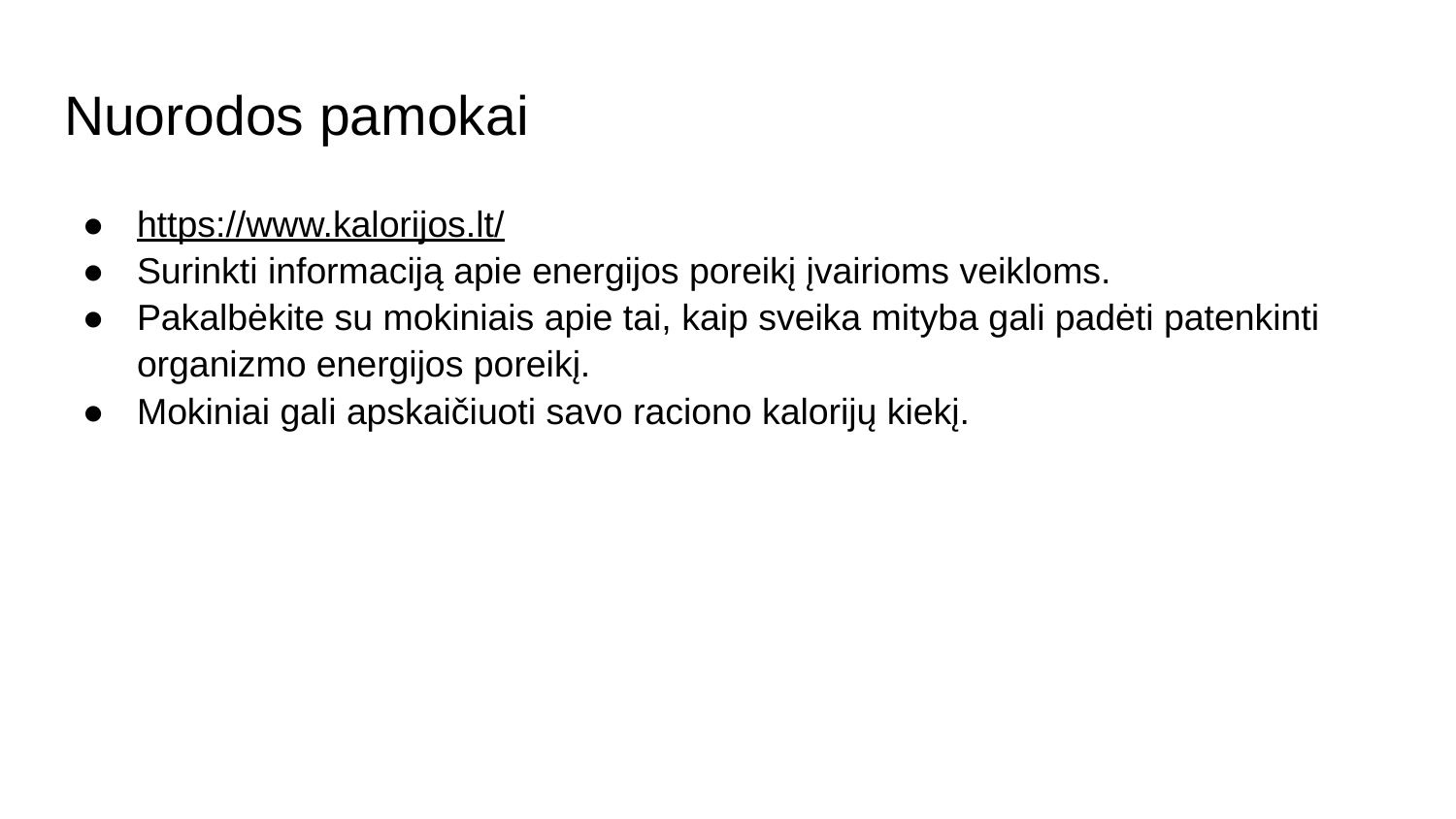

# Nuorodos pamokai
https://www.kalorijos.lt/
Surinkti informaciją apie energijos poreikį įvairioms veikloms.
Pakalbėkite su mokiniais apie tai, kaip sveika mityba gali padėti patenkinti organizmo energijos poreikį.
Mokiniai gali apskaičiuoti savo raciono kalorijų kiekį.